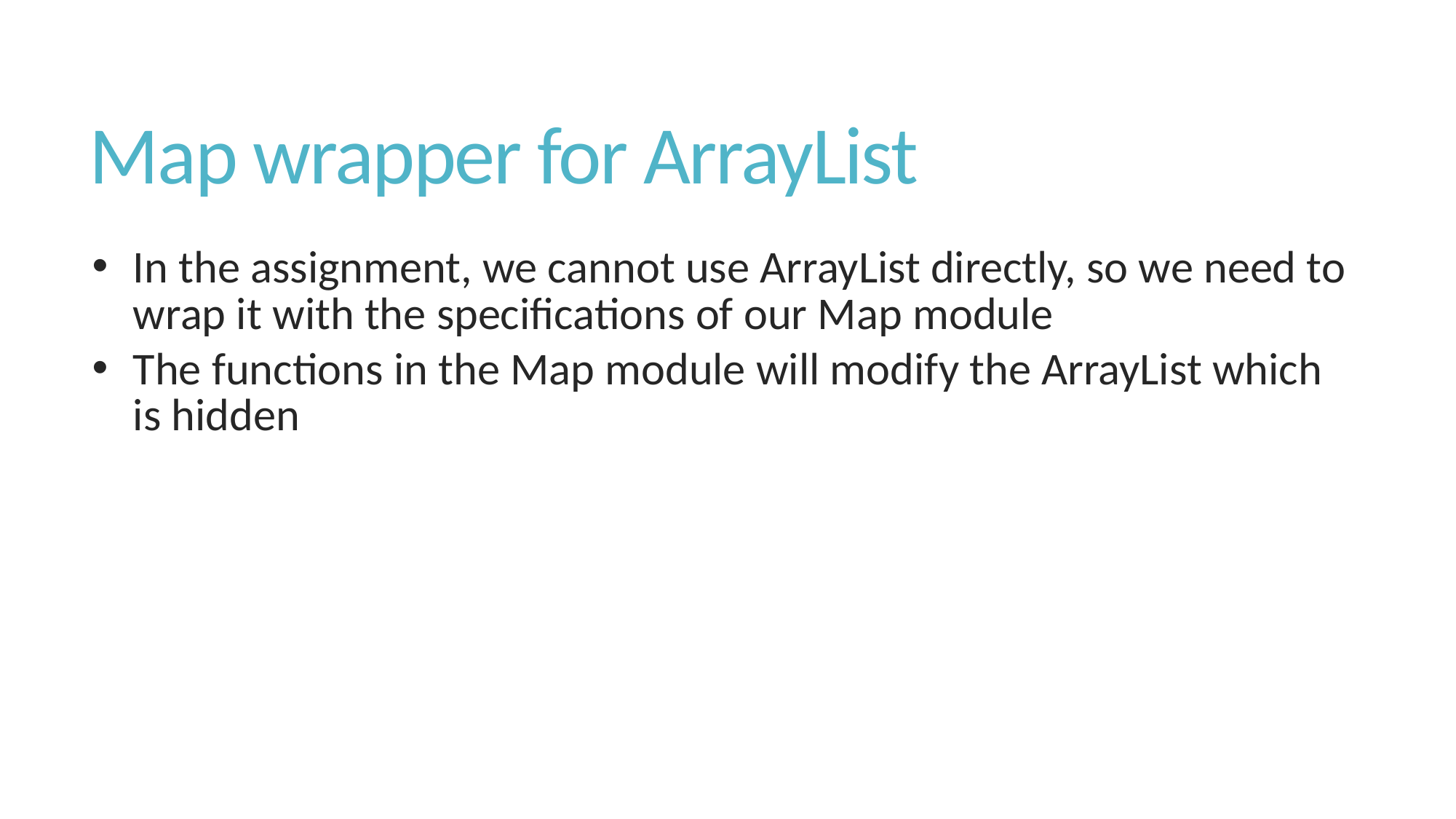

# Map wrapper for ArrayList
In the assignment, we cannot use ArrayList directly, so we need to wrap it with the specifications of our Map module
The functions in the Map module will modify the ArrayList which is hidden